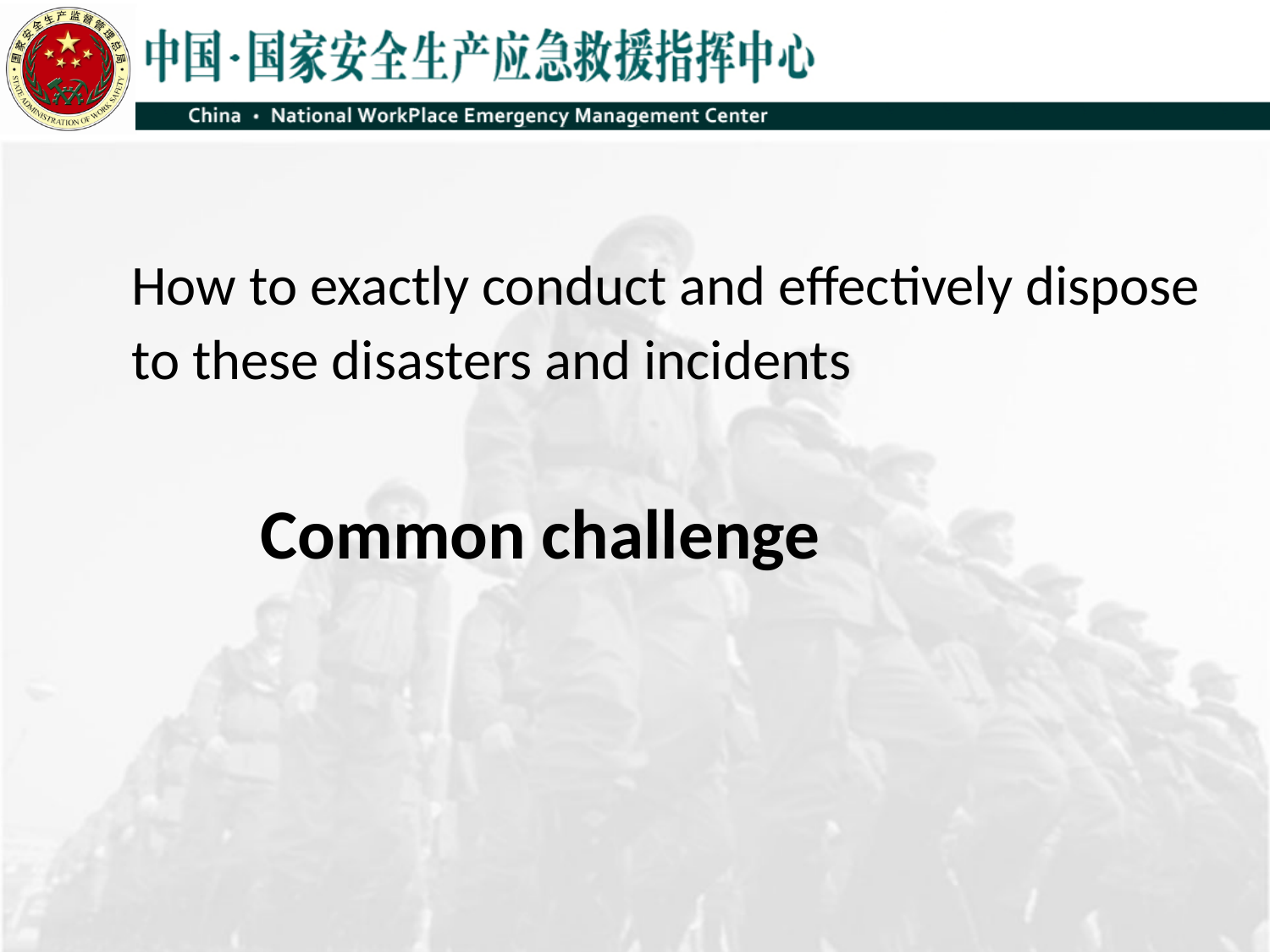

How to exactly conduct and effectively dispose to these disasters and incidents
Common challenge